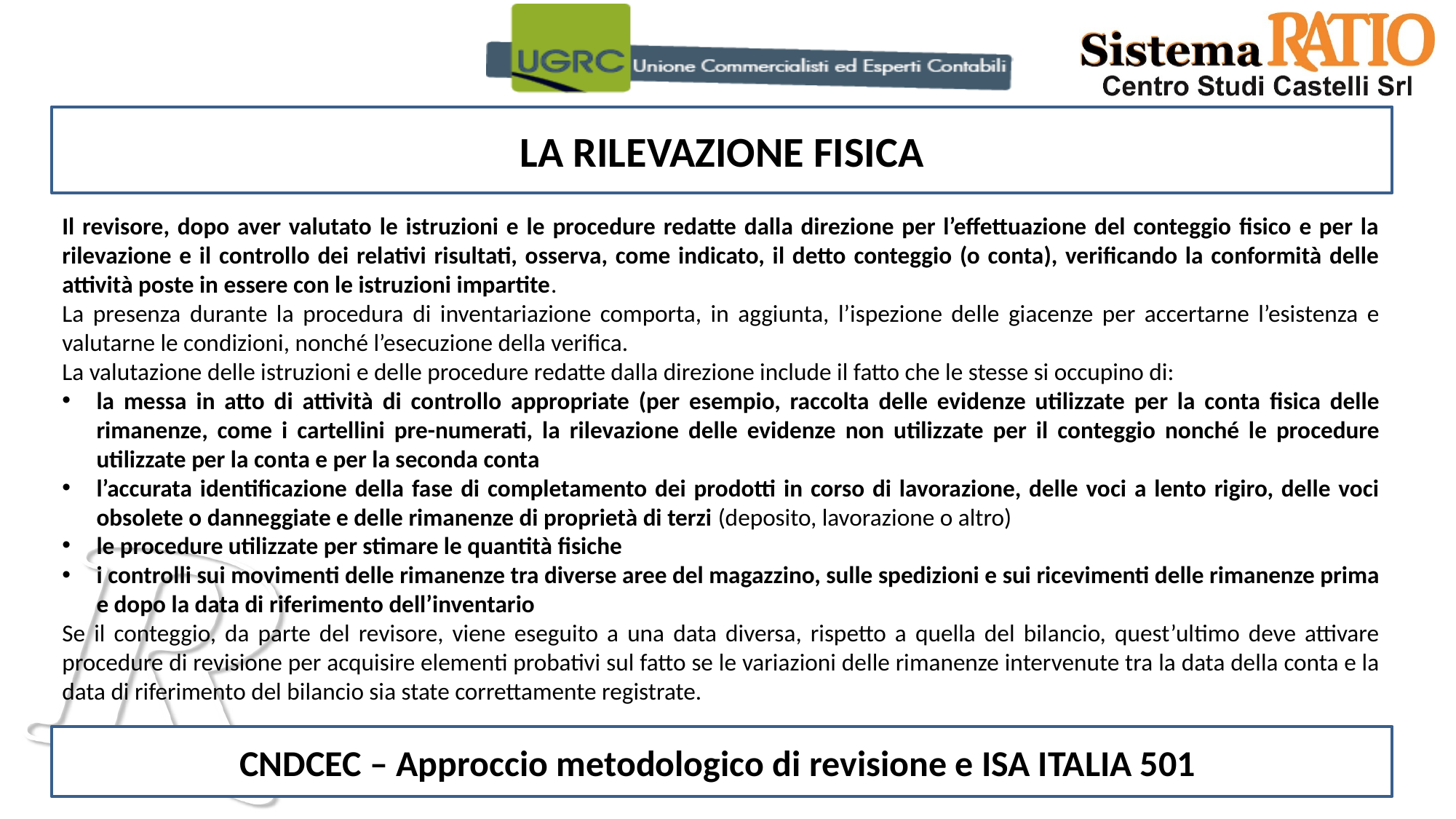

LA RILEVAZIONE FISICA
Il revisore, dopo aver valutato le istruzioni e le procedure redatte dalla direzione per l’effettuazione del conteggio fisico e per la rilevazione e il controllo dei relativi risultati, osserva, come indicato, il detto conteggio (o conta), verificando la conformità delle attività poste in essere con le istruzioni impartite.
La presenza durante la procedura di inventariazione comporta, in aggiunta, l’ispezione delle giacenze per accertarne l’esistenza e valutarne le condizioni, nonché l’esecuzione della verifica.
La valutazione delle istruzioni e delle procedure redatte dalla direzione include il fatto che le stesse si occupino di:
la messa in atto di attività di controllo appropriate (per esempio, raccolta delle evidenze utilizzate per la conta fisica delle rimanenze, come i cartellini pre-numerati, la rilevazione delle evidenze non utilizzate per il conteggio nonché le procedure utilizzate per la conta e per la seconda conta
l’accurata identificazione della fase di completamento dei prodotti in corso di lavorazione, delle voci a lento rigiro, delle voci obsolete o danneggiate e delle rimanenze di proprietà di terzi (deposito, lavorazione o altro)
le procedure utilizzate per stimare le quantità fisiche
i controlli sui movimenti delle rimanenze tra diverse aree del magazzino, sulle spedizioni e sui ricevimenti delle rimanenze prima e dopo la data di riferimento dell’inventario
Se il conteggio, da parte del revisore, viene eseguito a una data diversa, rispetto a quella del bilancio, quest’ultimo deve attivare procedure di revisione per acquisire elementi probativi sul fatto se le variazioni delle rimanenze intervenute tra la data della conta e la data di riferimento del bilancio sia state correttamente registrate.
CNDCEC – Approccio metodologico di revisione e ISA ITALIA 501